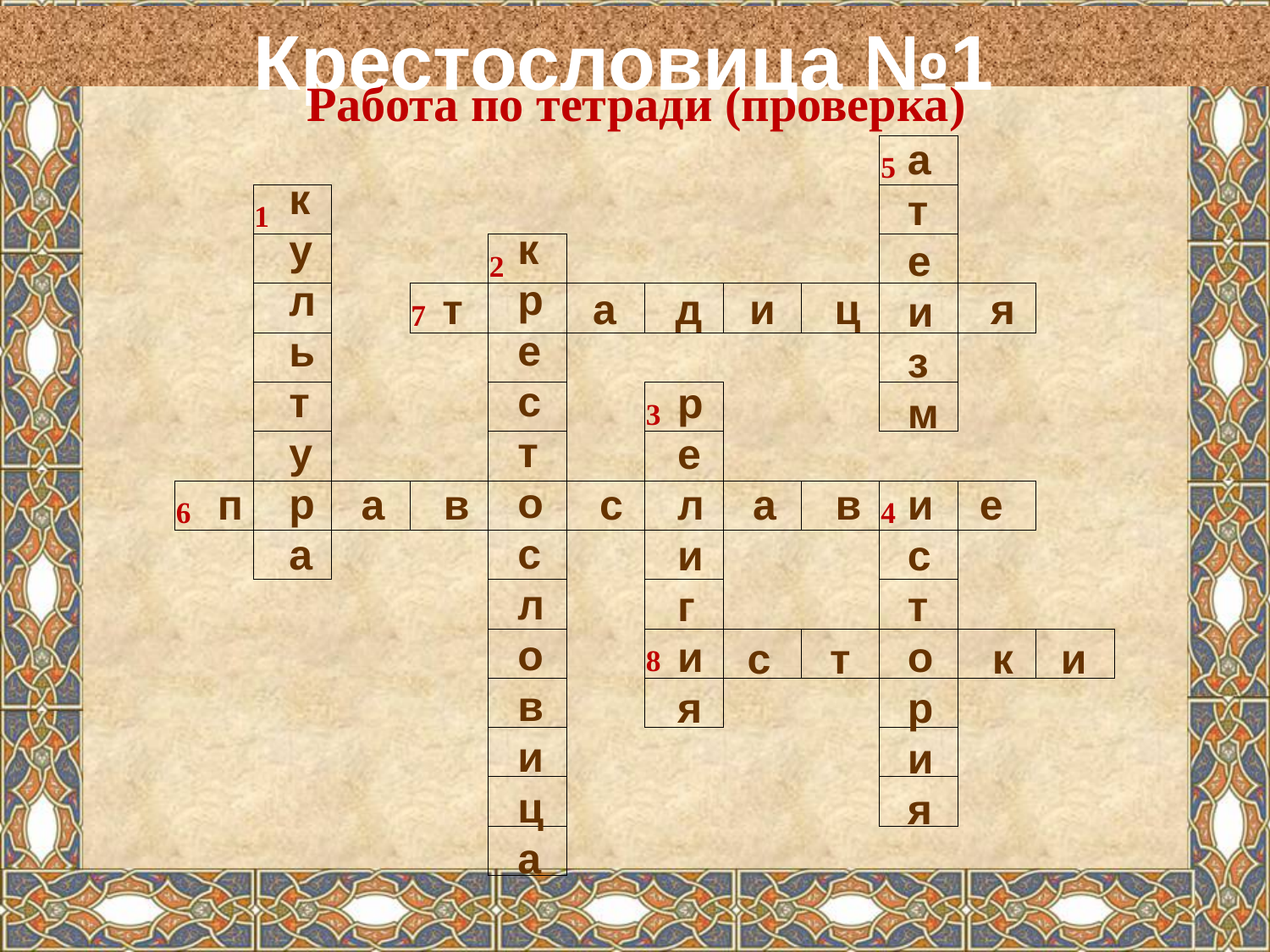

# Крестословица №1
Работа по тетради (проверка)
|  |  |  |  |  |  |  |  |  |  |  |  |
| --- | --- | --- | --- | --- | --- | --- | --- | --- | --- | --- | --- |
|  |  |  |  |  |  |  |  |  | 5 |  |  |
|  | 1 |  |  |  |  |  |  |  |  |  |  |
|  |  |  |  | 2 |  |  |  |  |  |  |  |
|  |  |  | 7 |  |  |  |  |  |  |  |  |
|  |  |  |  |  |  |  |  |  |  |  |  |
|  |  |  |  |  |  | 3 |  |  |  |  |  |
|  |  |  |  |  |  |  |  |  |  |  |  |
| 6 |  |  |  |  |  |  |  |  | 4 |  |  |
|  |  |  |  |  |  |  |  |  |  |  |  |
|  |  |  |  |  |  |  |  |  |  |  |  |
|  |  |  |  |  |  | 8 |  |  |  |  |  |
|  |  |  |  |  |  |  |  |  |  |  |  |
|  |  |  |  |  |  |  |  |  |  |  |  |
|  |  |  |  |  |  |  |  |  |  |  |  |
|  |  |  |  |  |  |  |  |  |  |  |  |
атеизм
культура
крестословица
        т           а     д    и     ц           я
религия
история
п          а     в           с           а     в          е
        с     т            к    и